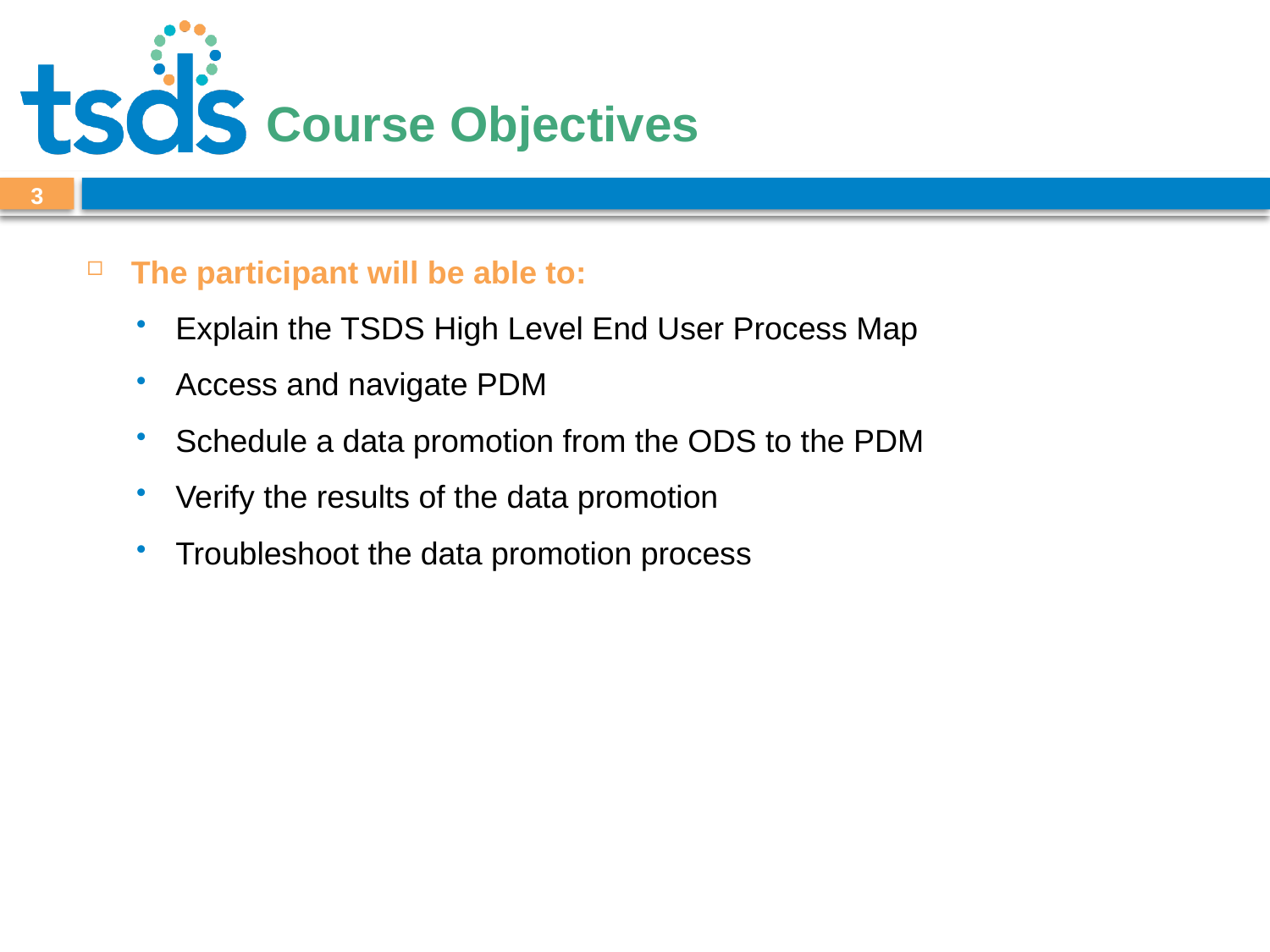

# Course Objectives
3
The participant will be able to:
Explain the TSDS High Level End User Process Map
Access and navigate PDM
Schedule a data promotion from the ODS to the PDM
Verify the results of the data promotion
Troubleshoot the data promotion process